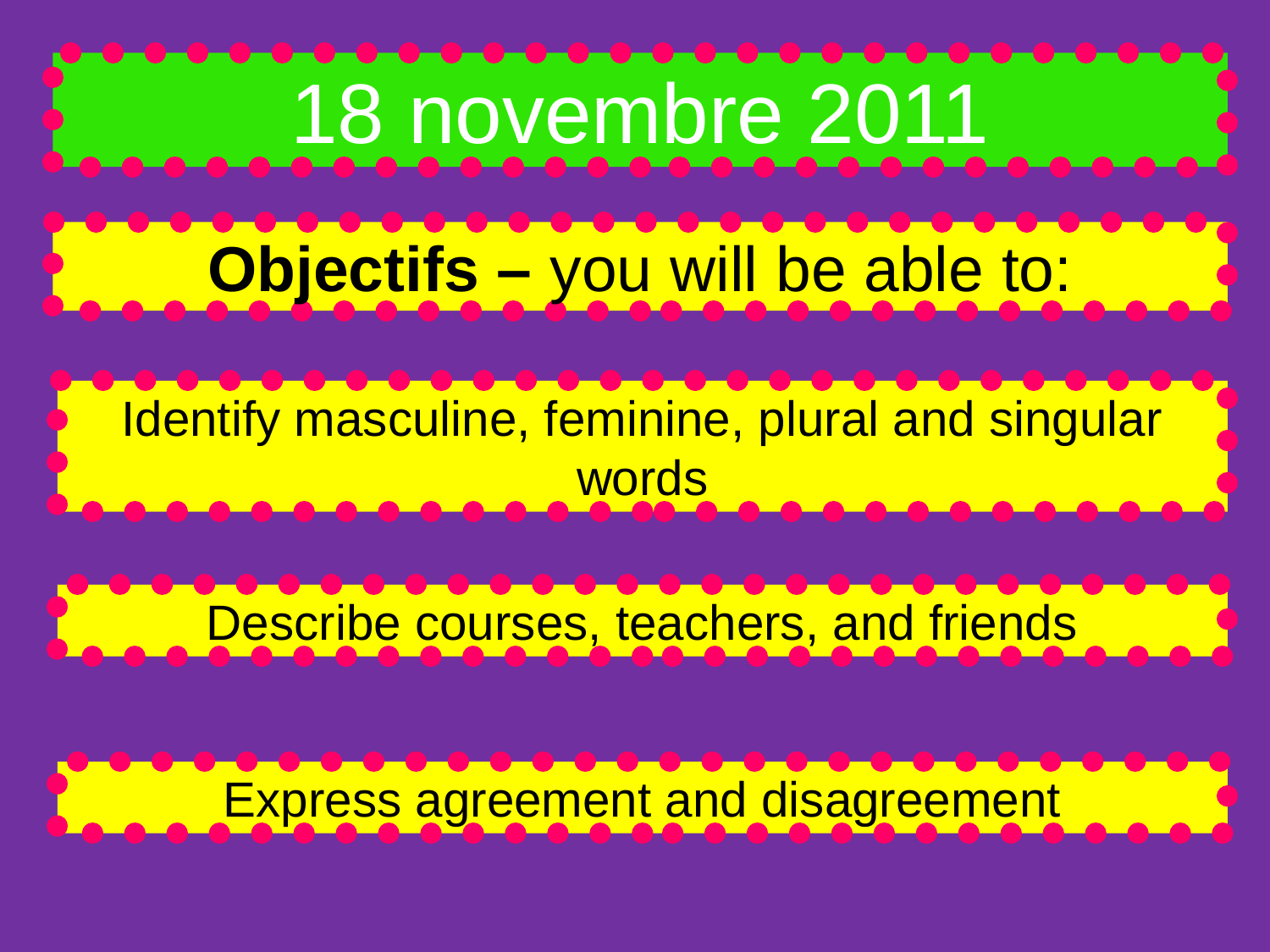

18 novembre 2011
Objectifs – you will be able to:
Identify masculine, feminine, plural and singular words
Describe courses, teachers, and friends
Express agreement and disagreement